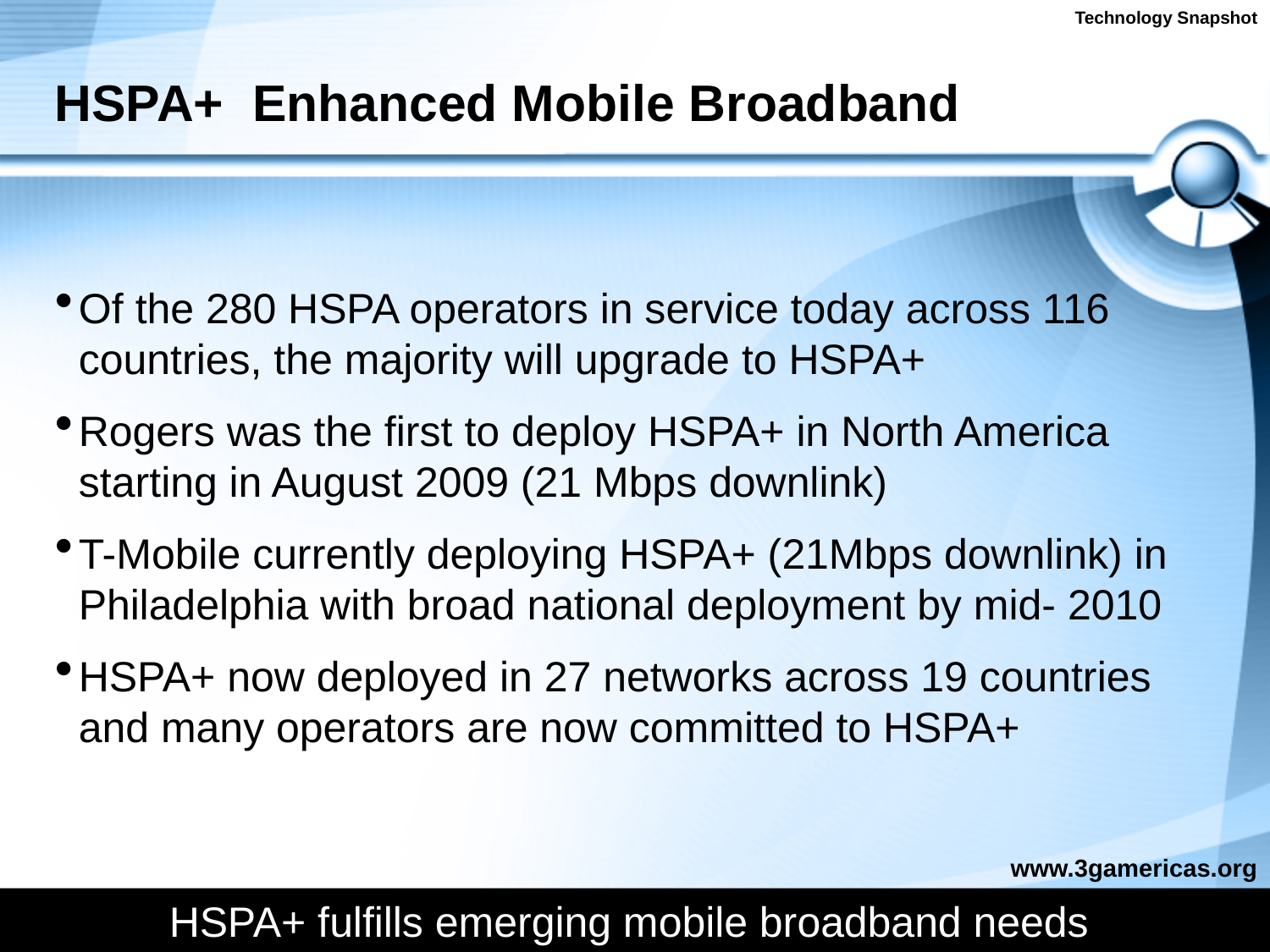

Technology Snapshot
HSPA+  Enhanced Mobile Broadband

Of the 280 HSPA operators in service today across 116 countries, the majority will upgrade to HSPA+
Rogers was the first to deploy HSPA+ in North America starting in August 2009 (21 Mbps downlink)
T-Mobile currently deploying HSPA+ (21Mbps downlink) in Philadelphia with broad national deployment by mid- 2010
HSPA+ now deployed in 27 networks across 19 countries and many operators are now committed to HSPA+
www.3gamericas.org
HSPA+ fulfills emerging mobile broadband needs